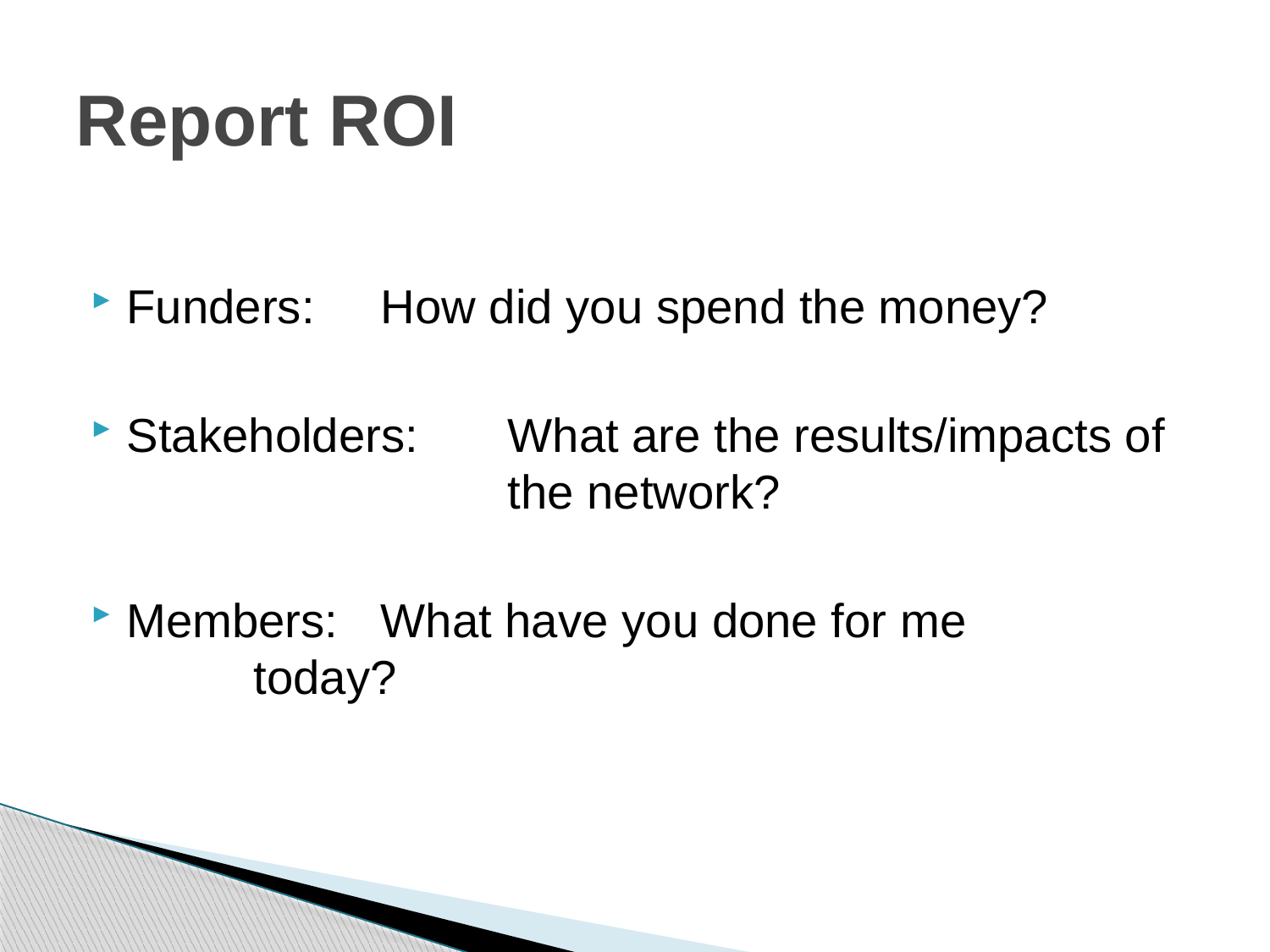

# Report ROI

Funders: 	How did you spend the money?

Stakeholders:	What are the results/impacts of 			the network?

Members:	What have you done for me 			today?